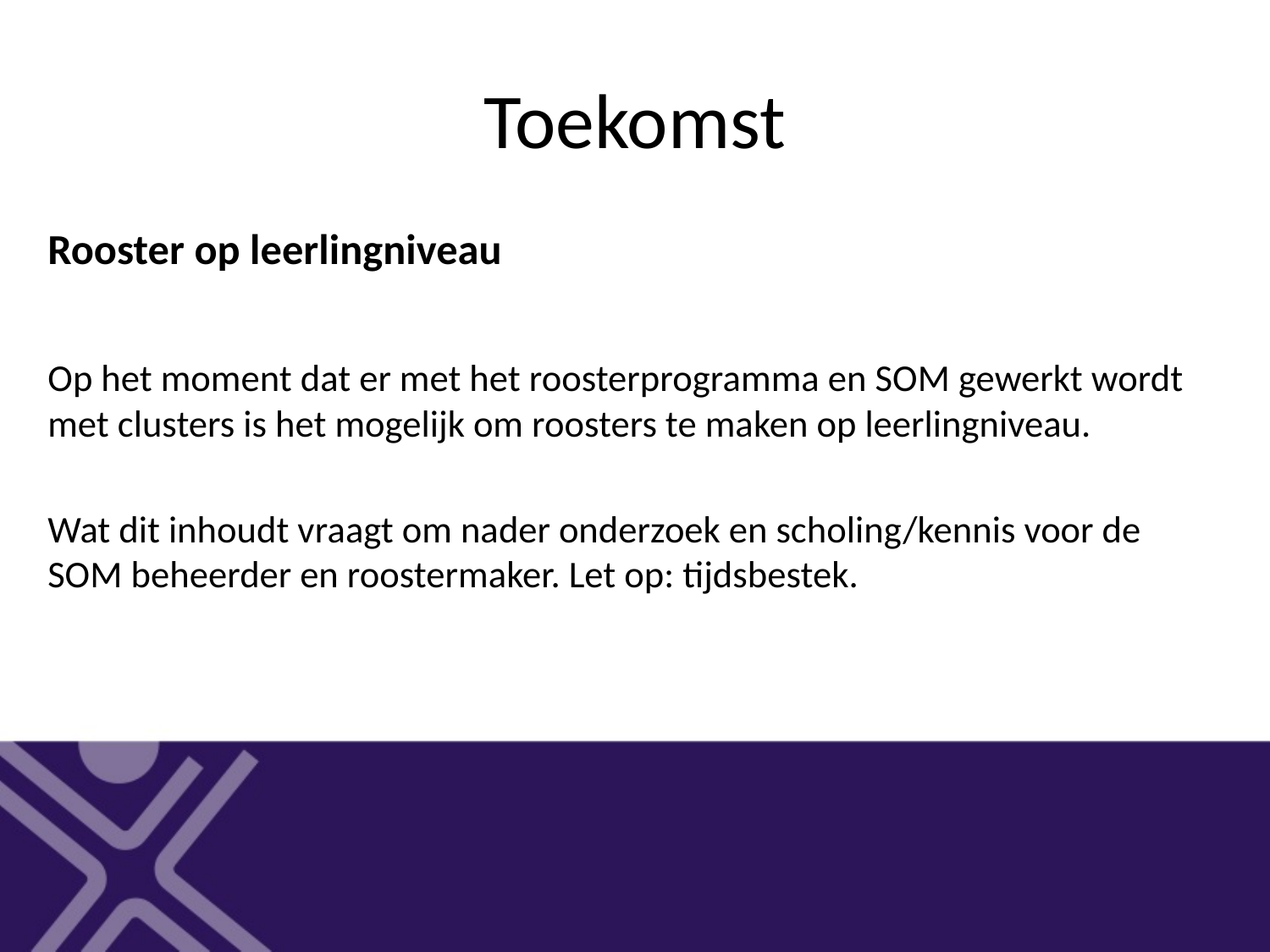

# Toekomst
Rooster op leerlingniveau

Op het moment dat er met het roosterprogramma en SOM gewerkt wordt met clusters is het mogelijk om roosters te maken op leerlingniveau.

Wat dit inhoudt vraagt om nader onderzoek en scholing/kennis voor de SOM beheerder en roostermaker. Let op: tijdsbestek.